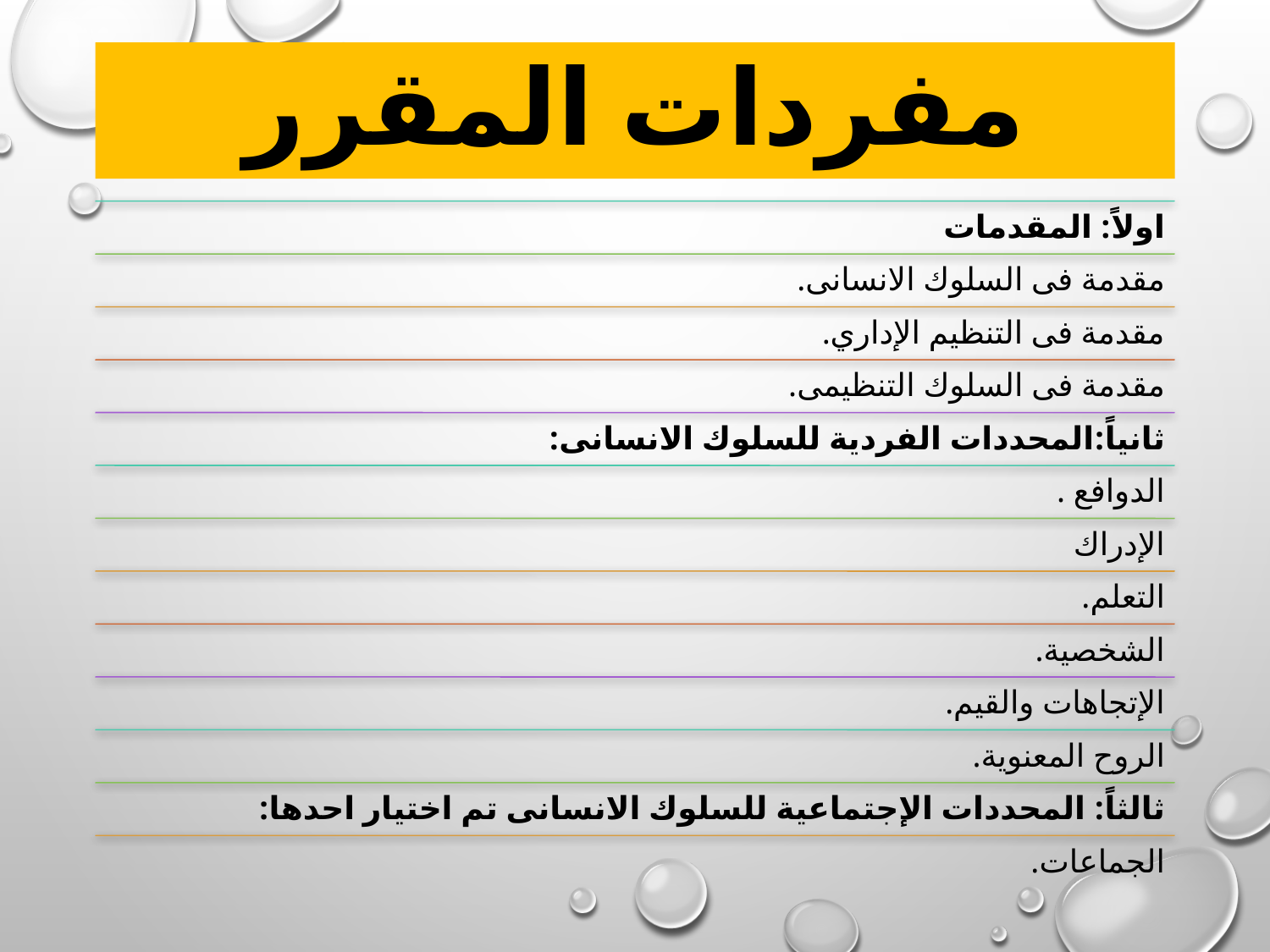

# مفردات المقرر
اولاً: المقدمات
مقدمة فى السلوك الانسانى.
مقدمة فى التنظيم الإداري.
مقدمة فى السلوك التنظيمى.
ثانياً:المحددات الفردية للسلوك الانسانى:
الدوافع .
الإدراك
التعلم.
الشخصية.
الإتجاهات والقيم.
الروح المعنوية.
ثالثاً: المحددات الإجتماعية للسلوك الانسانى تم اختيار احدها:
الجماعات.